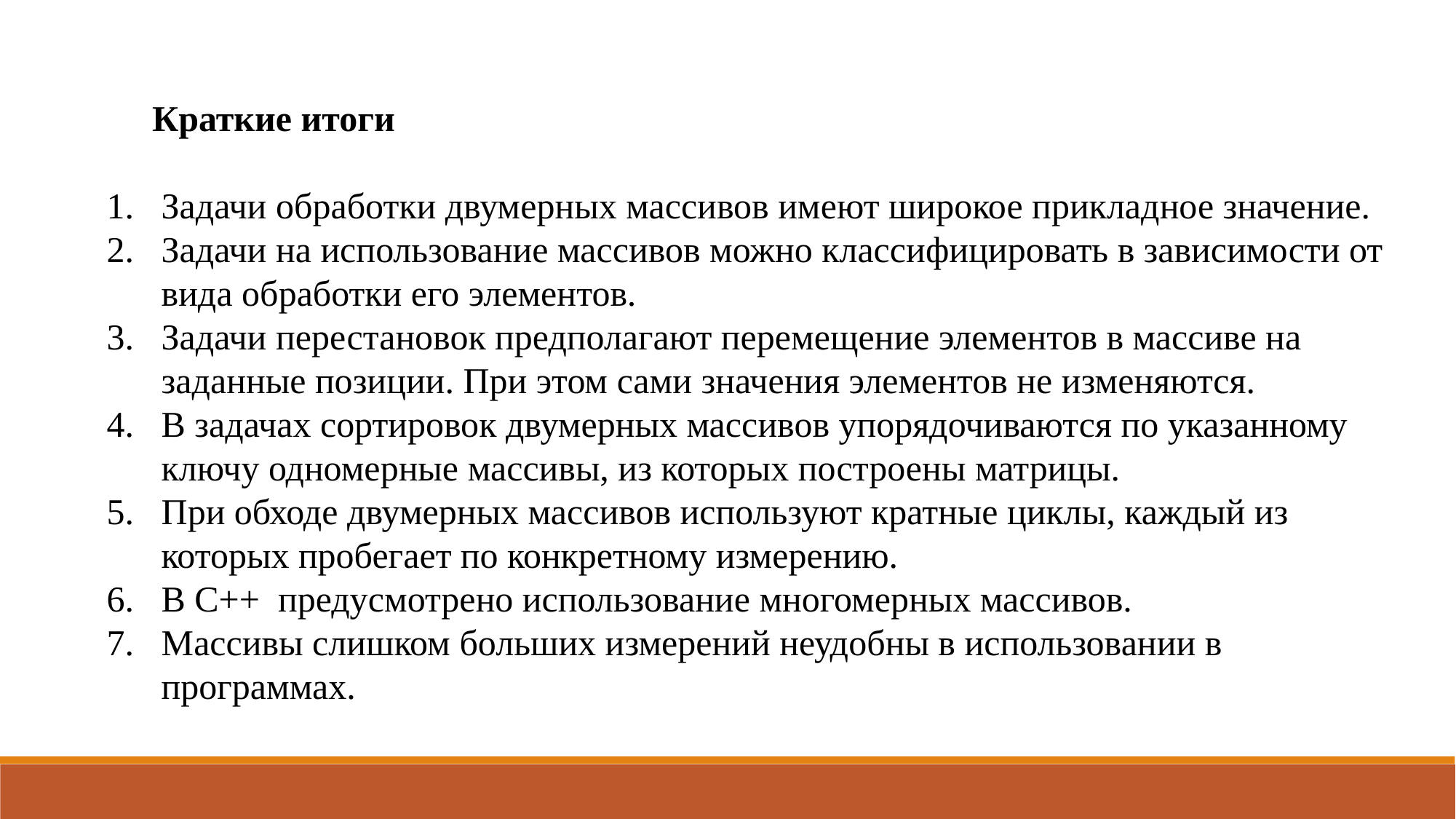

Краткие итоги

Задачи обработки двумерных массивов имеют широкое прикладное значение.
Задачи на использование массивов можно классифицировать в зависимости от вида обработки его элементов.
Задачи перестановок предполагают перемещение элементов в массиве на заданные позиции. При этом сами значения элементов не изменяются.
В задачах сортировок двумерных массивов упорядочиваются по указанному ключу одномерные массивы, из которых построены матрицы.
При обходе двумерных массивов используют кратные циклы, каждый из которых пробегает по конкретному измерению.
В С++  предусмотрено использование многомерных массивов.
Массивы слишком больших измерений неудобны в использовании в программах.